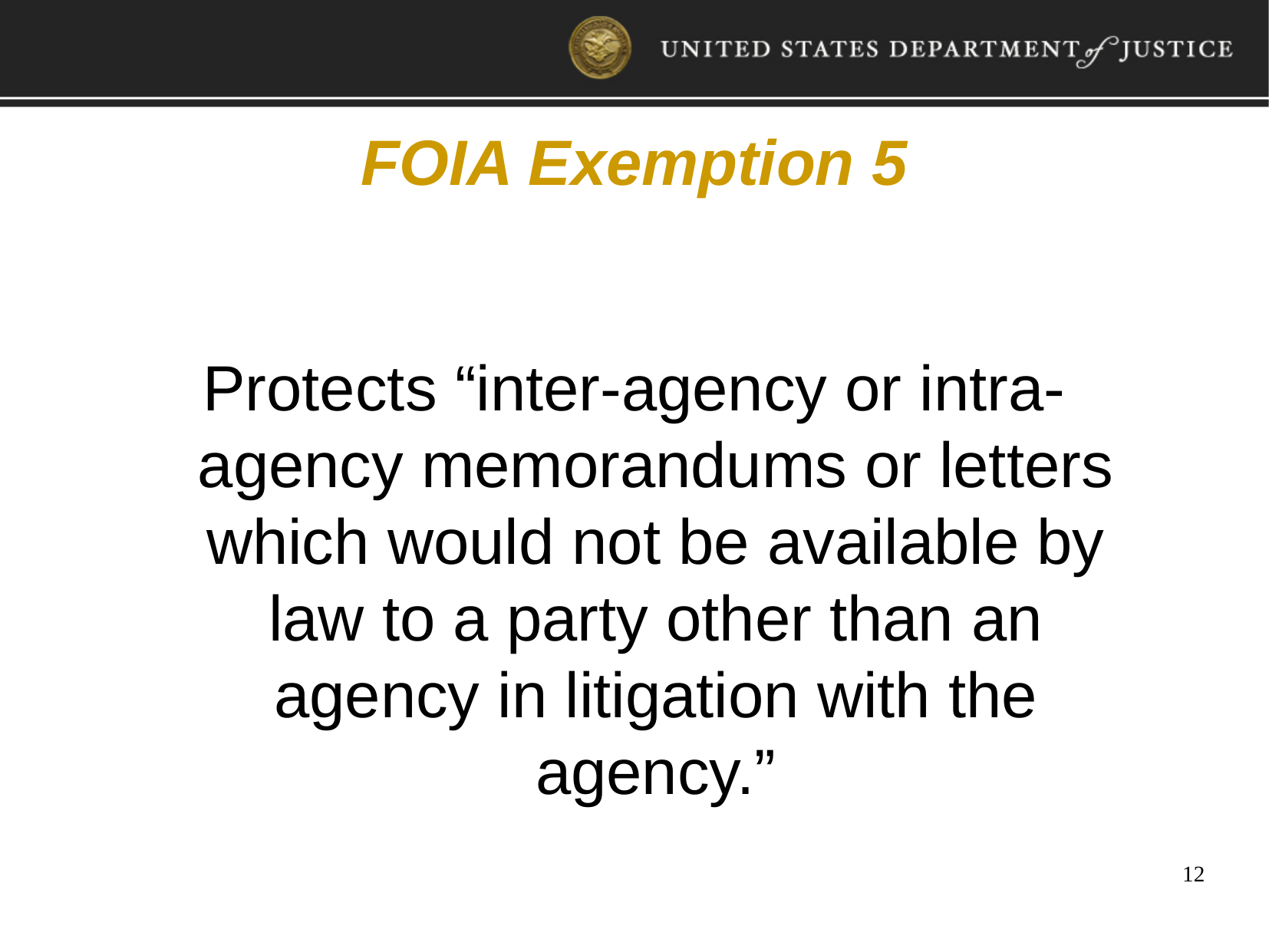

FOIA Exemption 5

Protects “inter-agency or intra-agency memorandums or letters which would not be available by law to a party other than an agency in litigation with the agency.”
12